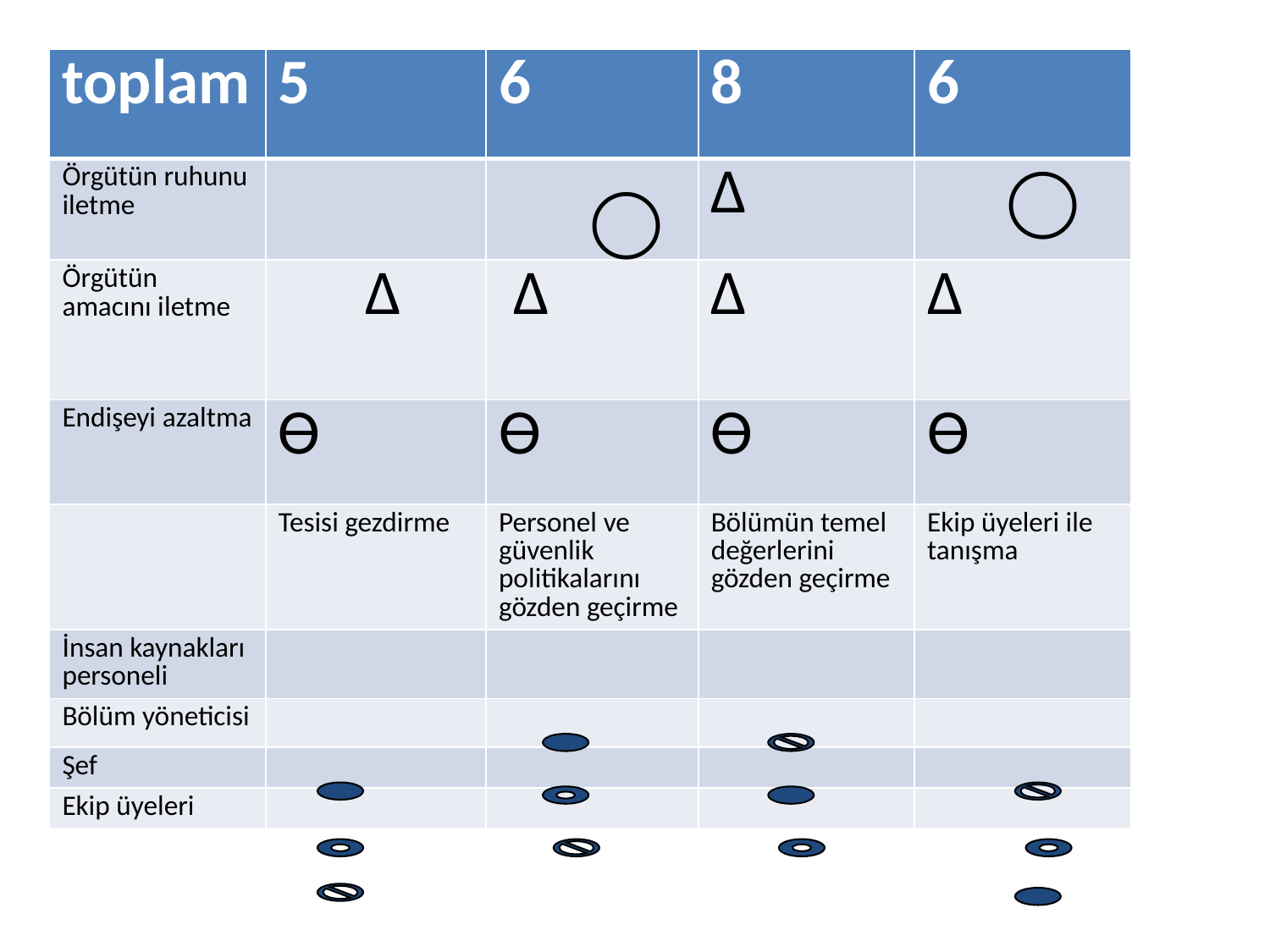

| toplam | 5 | 6 | 8 | 6 |
| --- | --- | --- | --- | --- |
| Örgütün ruhunu iletme |  |  | Δ |  |
| Örgütün amacını iletme | Δ | Δ | Δ | Δ |
| Endişeyi azaltma | Ѳ | Ѳ | Ѳ | Ѳ |
|  | Tesisi gezdirme | Personel ve güvenlik politikalarını gözden geçirme | Bölümün temel değerlerini gözden geçirme | Ekip üyeleri ile tanışma |
| İnsan kaynakları personeli |  |  |  |  |
| Bölüm yöneticisi |  |  |  |  |
| Şef |  |  |  |  |
| Ekip üyeleri |  |  |  |  |
⃝
⃝